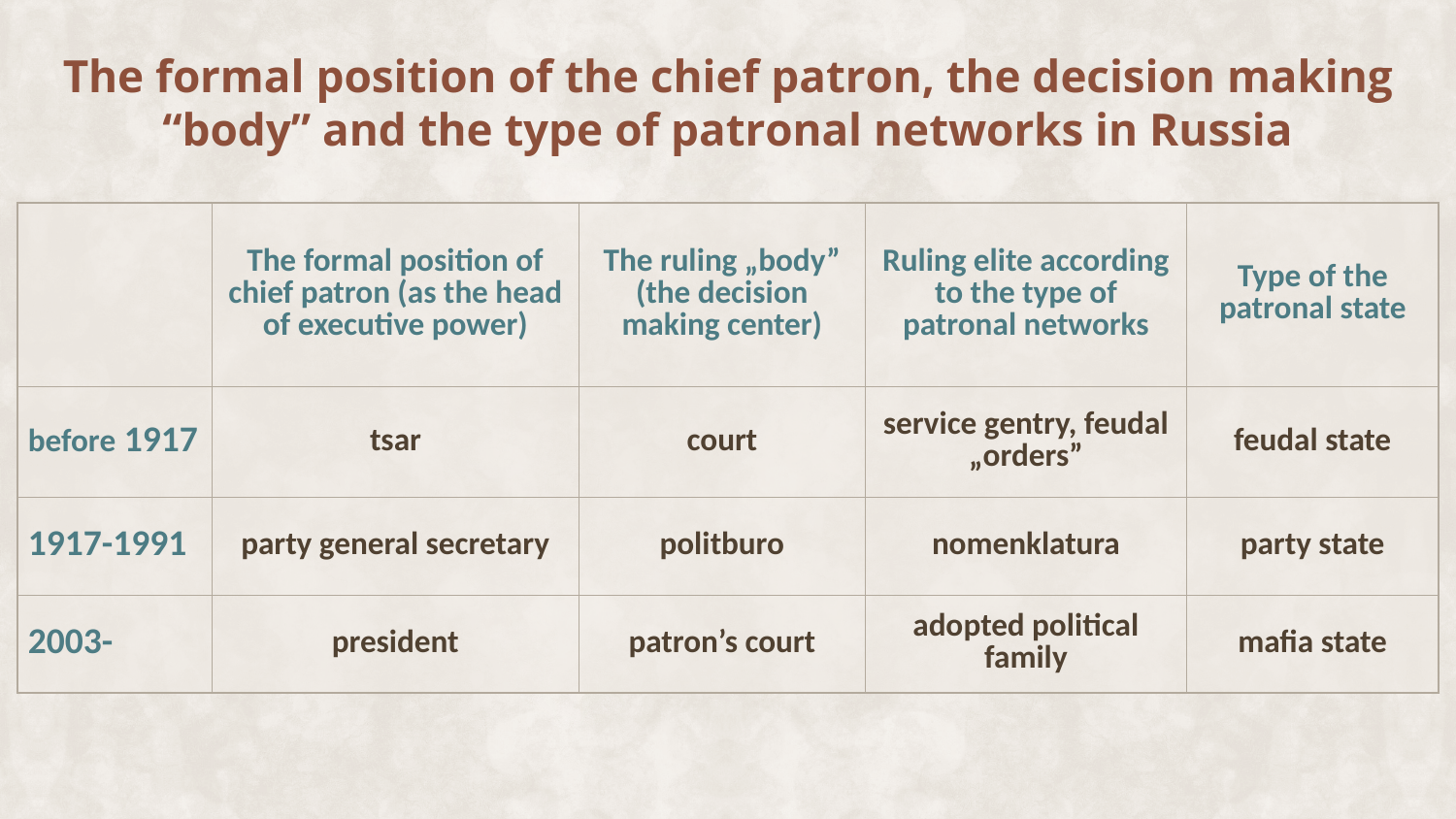

The formal position of the chief patron, the decision making “body” and the type of patronal networks in Russia
|  | The formal position of chief patron (as the head of executive power) | The ruling „body” (the decision making center) | Ruling elite according to the type of patronal networks | Type of the patronal state |
| --- | --- | --- | --- | --- |
| before 1917 | tsar | court | service gentry, feudal „orders” | feudal state |
| 1917-1991 | party general secretary | politburo | nomenklatura | party state |
| 2003- | president | patron’s court | adopted political family | mafia state |